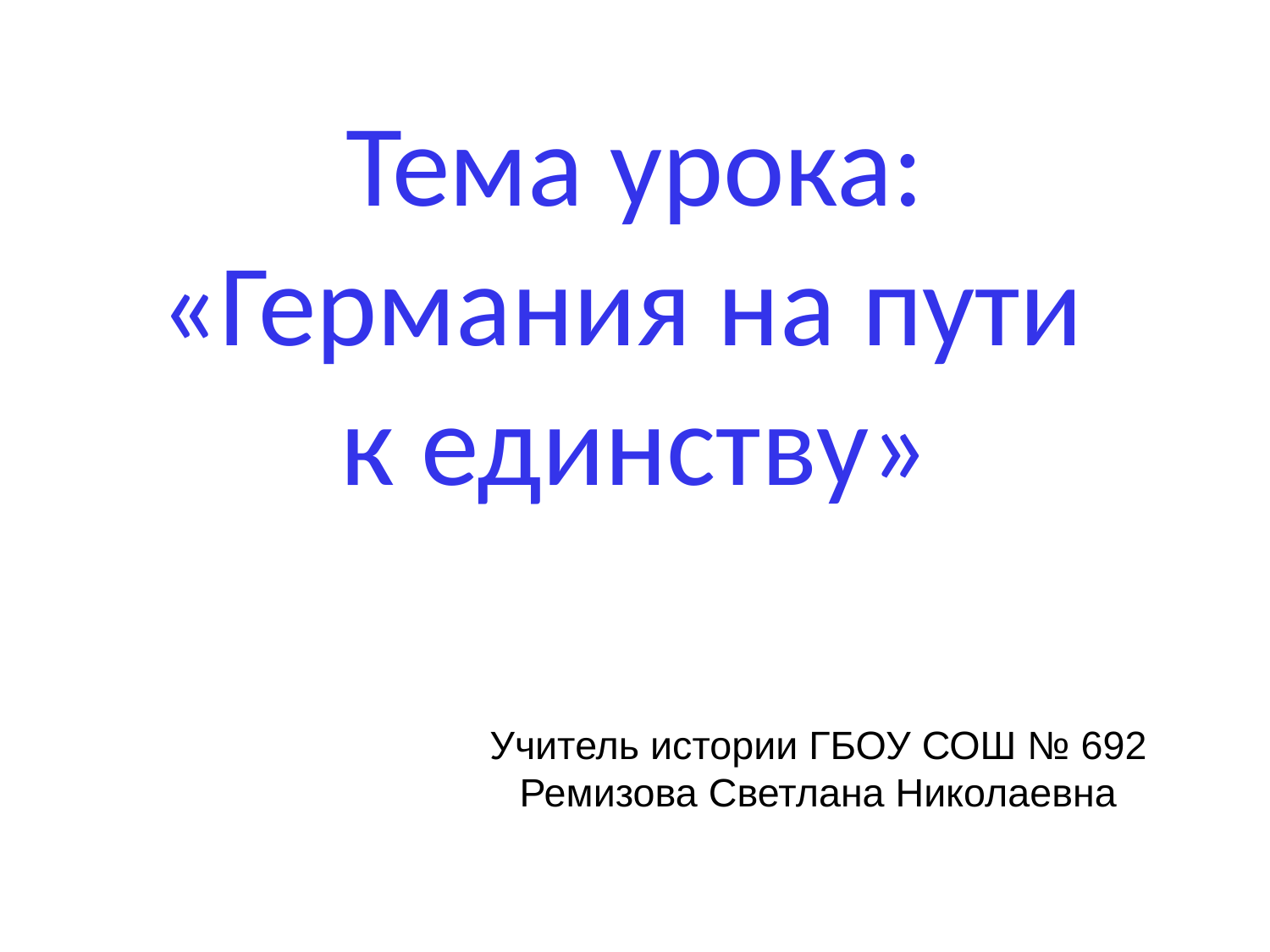

# Тема урока: «Германия на пути к единству»
Учитель истории ГБОУ СОШ № 692 Ремизова Светлана Николаевна